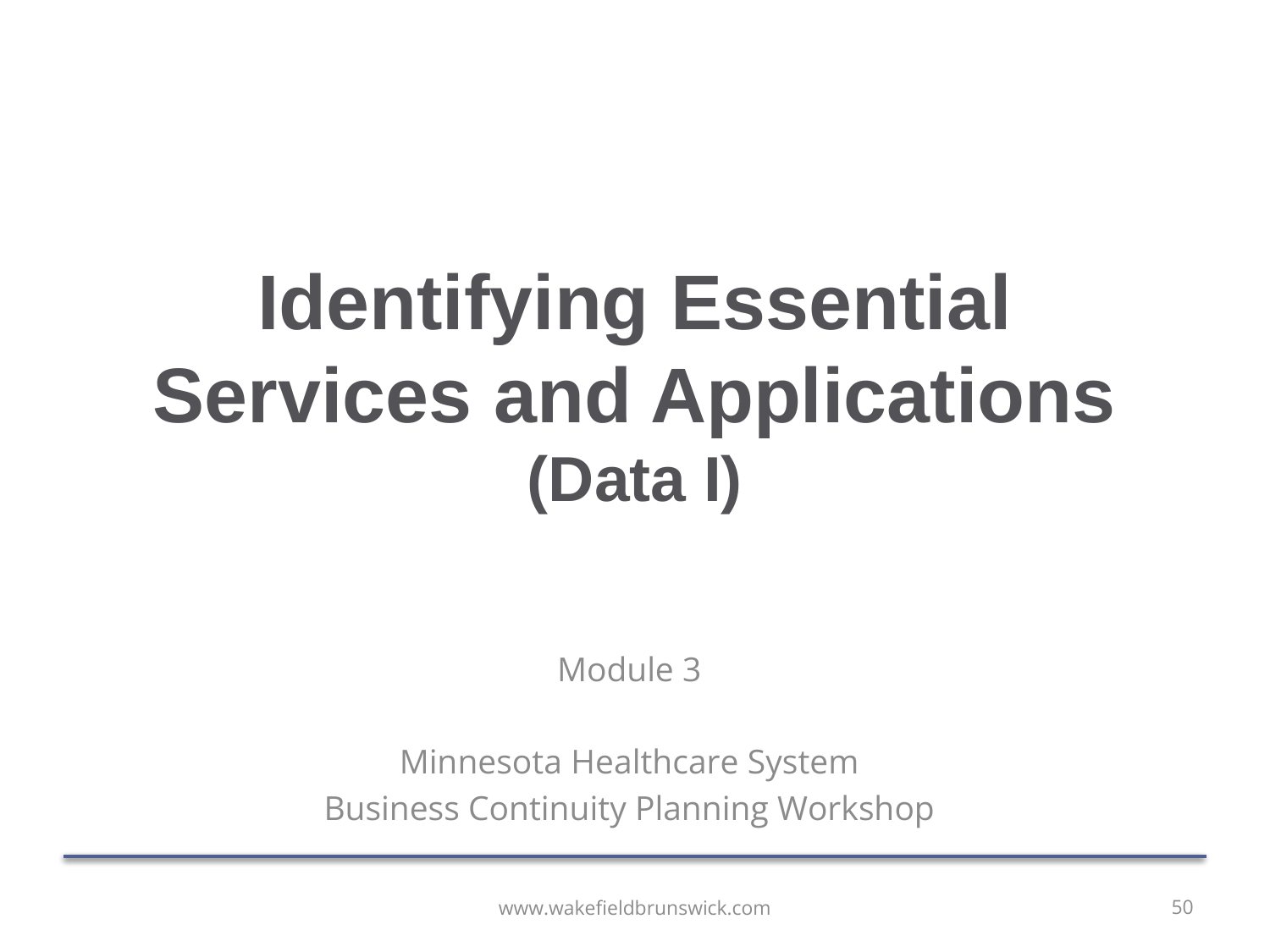

# Identifying Essential Services and Applications (Data I)
Module 3

Minnesota Healthcare System
Business Continuity Planning Workshop
www.wakefieldbrunswick.com
50